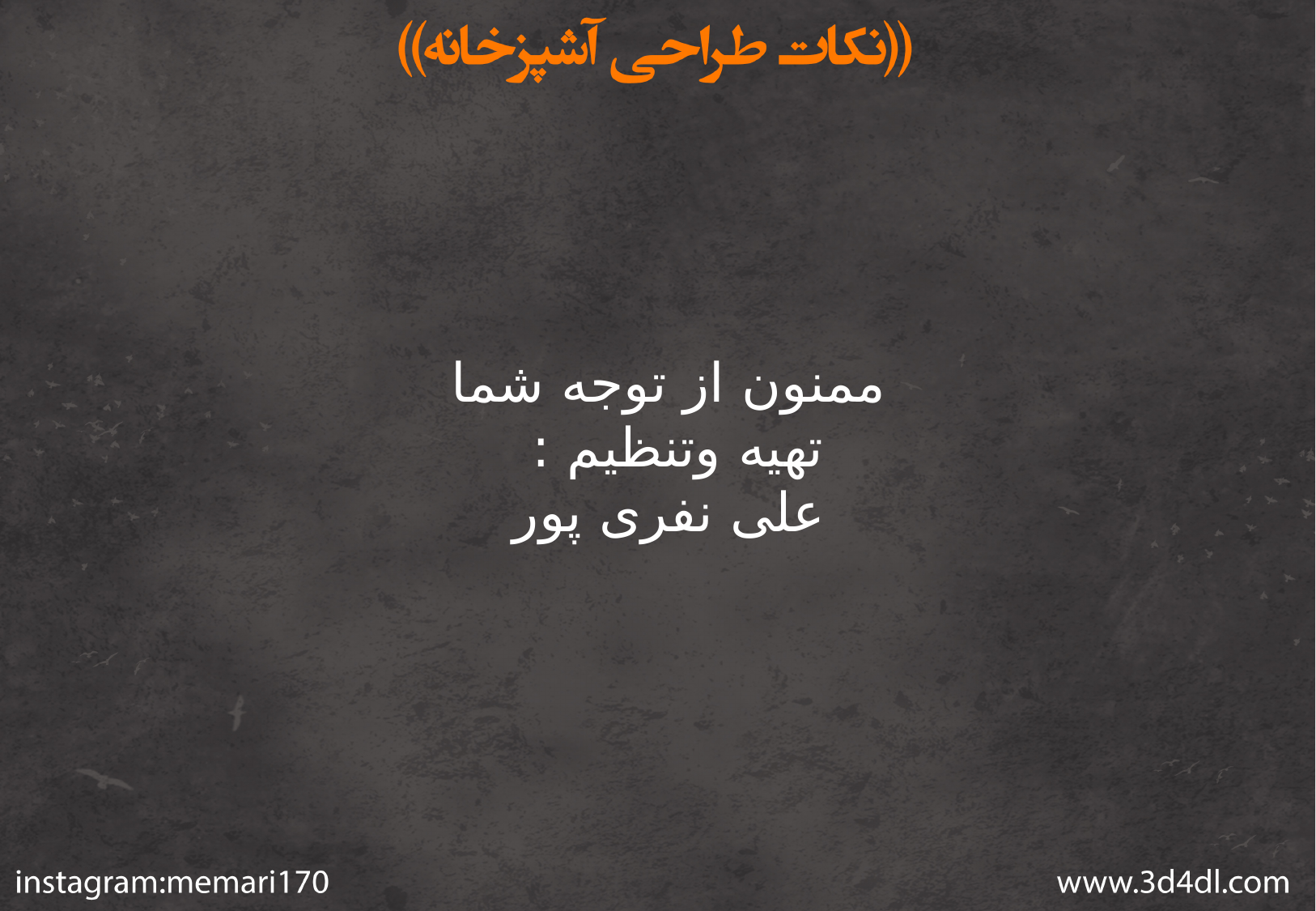

ممنون از توجه شما
 تهیه وتنظیم :
علی نفری پور